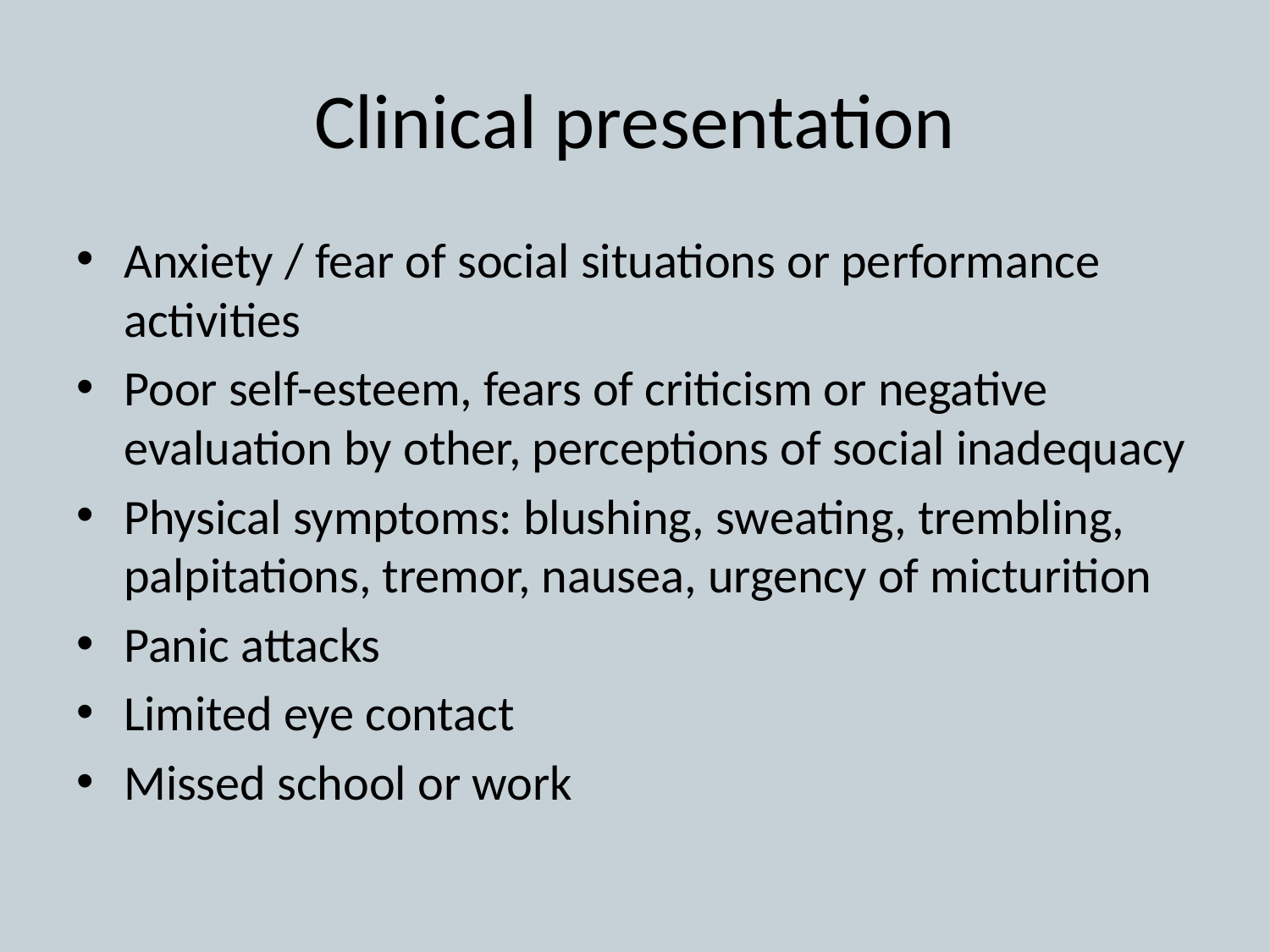

# Clinical presentation
Anxiety / fear of social situations or performance activities
Poor self-esteem, fears of criticism or negative evaluation by other, perceptions of social inadequacy
Physical symptoms: blushing, sweating, trembling, palpitations, tremor, nausea, urgency of micturition
Panic attacks
Limited eye contact
Missed school or work